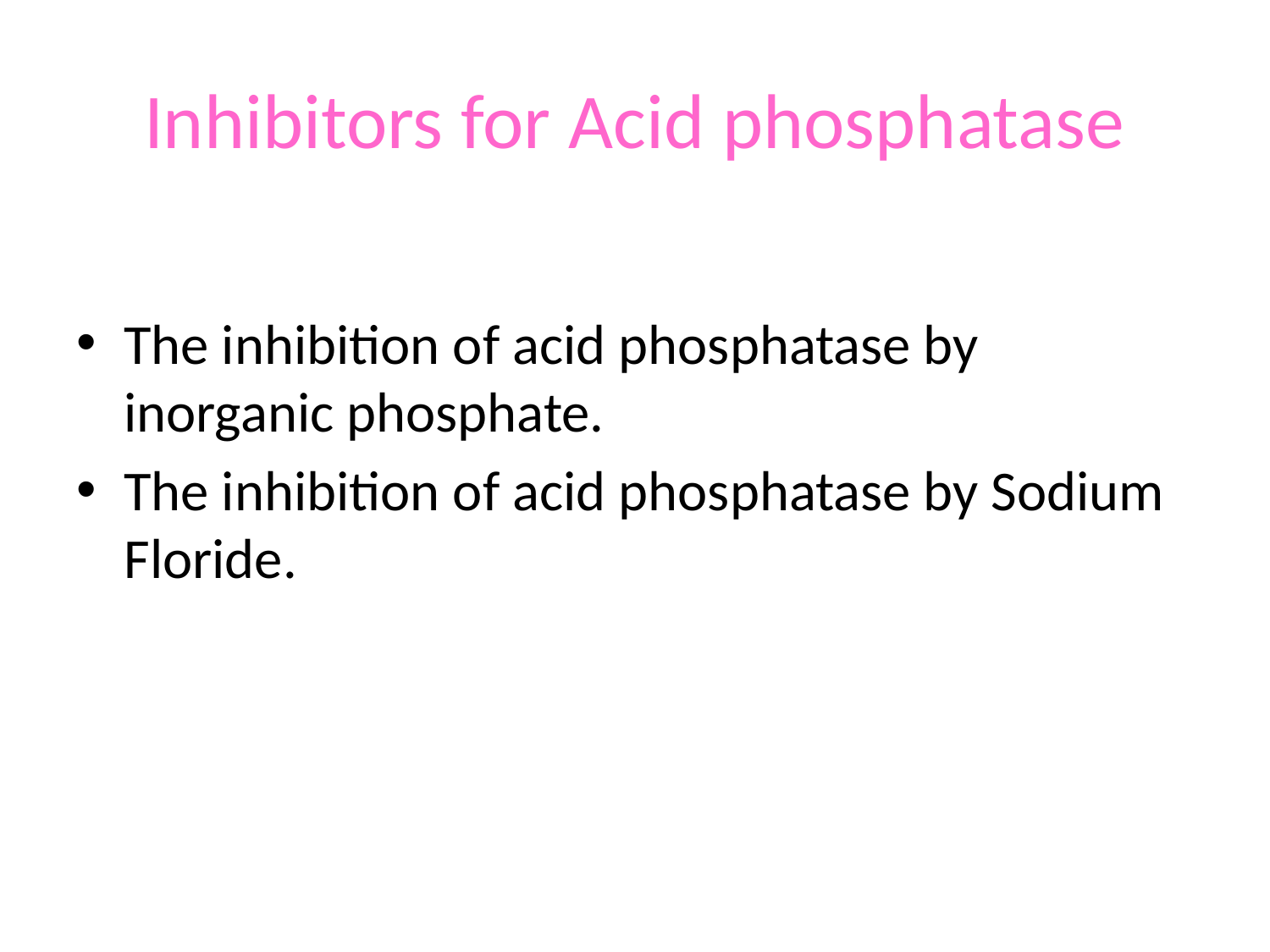

# Inhibitors for Acid phosphatase

The inhibition of acid phosphatase by inorganic phosphate.
The inhibition of acid phosphatase by Sodium Floride.